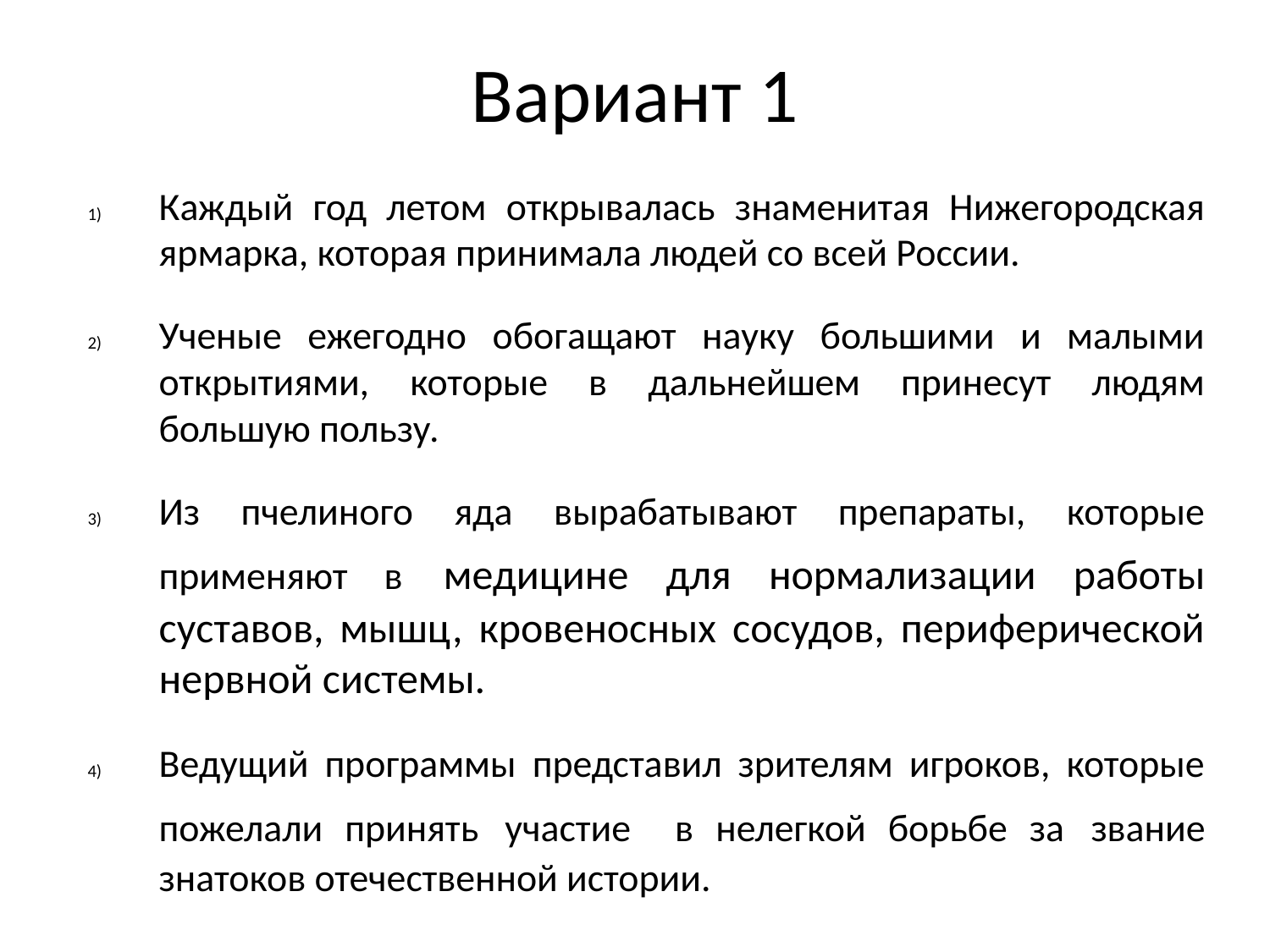

# Вариант 1
Каждый год летом открывалась знаменитая Нижегородская ярмарка, которая принимала людей со всей России.
Ученые ежегодно обогащают науку большими и малыми открытиями, которые в дальнейшем принесут людям большую пользу.
Из пчелиного яда вырабатывают препараты, которые применяют в медицине для нормализации работы суставов, мышц, кровеносных сосудов, периферической нервной системы.
Ведущий программы представил зрителям игроков, которые пожелали принять участие  в нелегкой борьбе за звание знатоков отечественной истории.